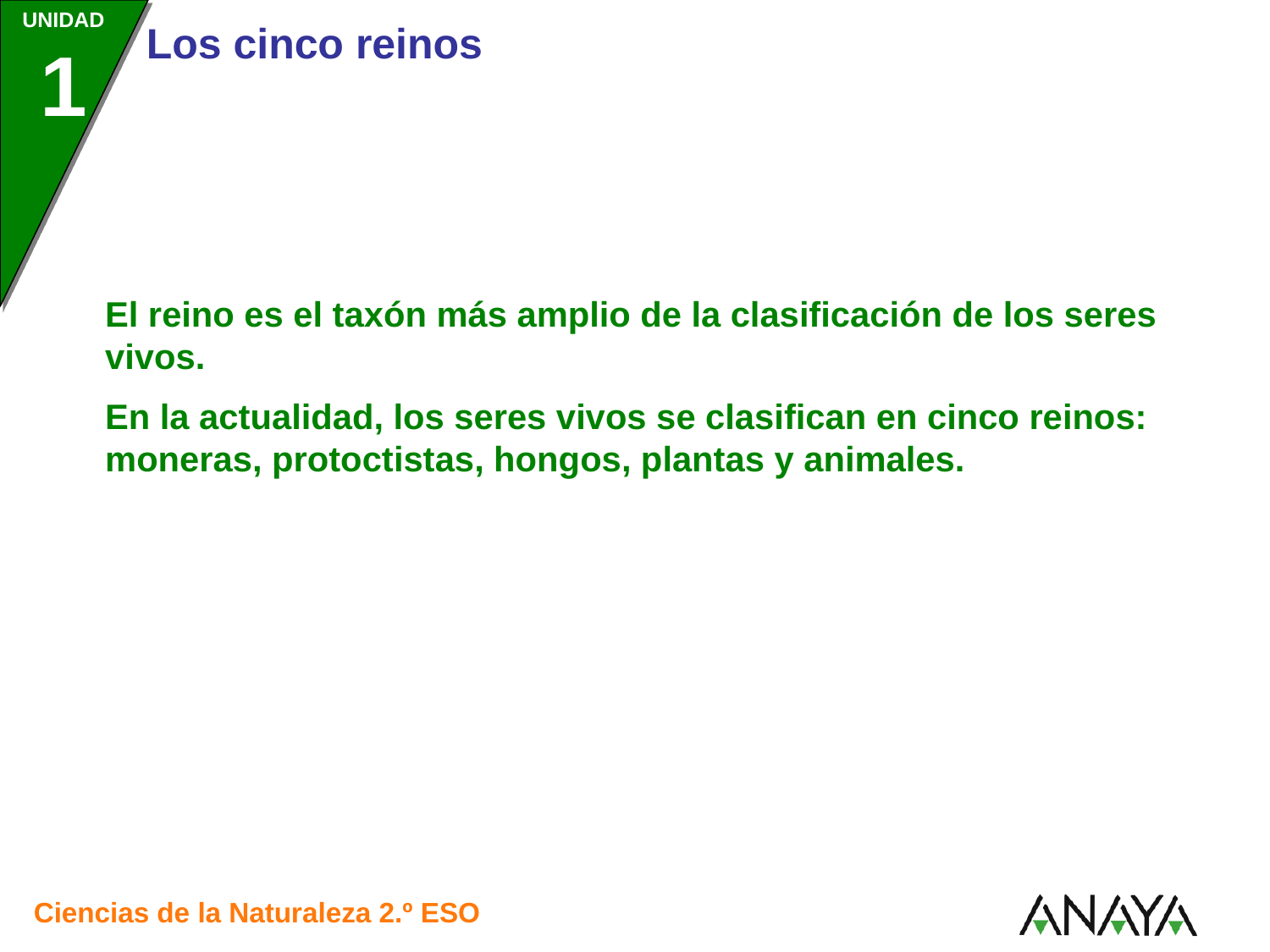

El reino es el taxón más amplio de la clasificación de los seres vivos.
En la actualidad, los seres vivos se clasifican en cinco reinos: moneras, protoctistas, hongos, plantas y animales.